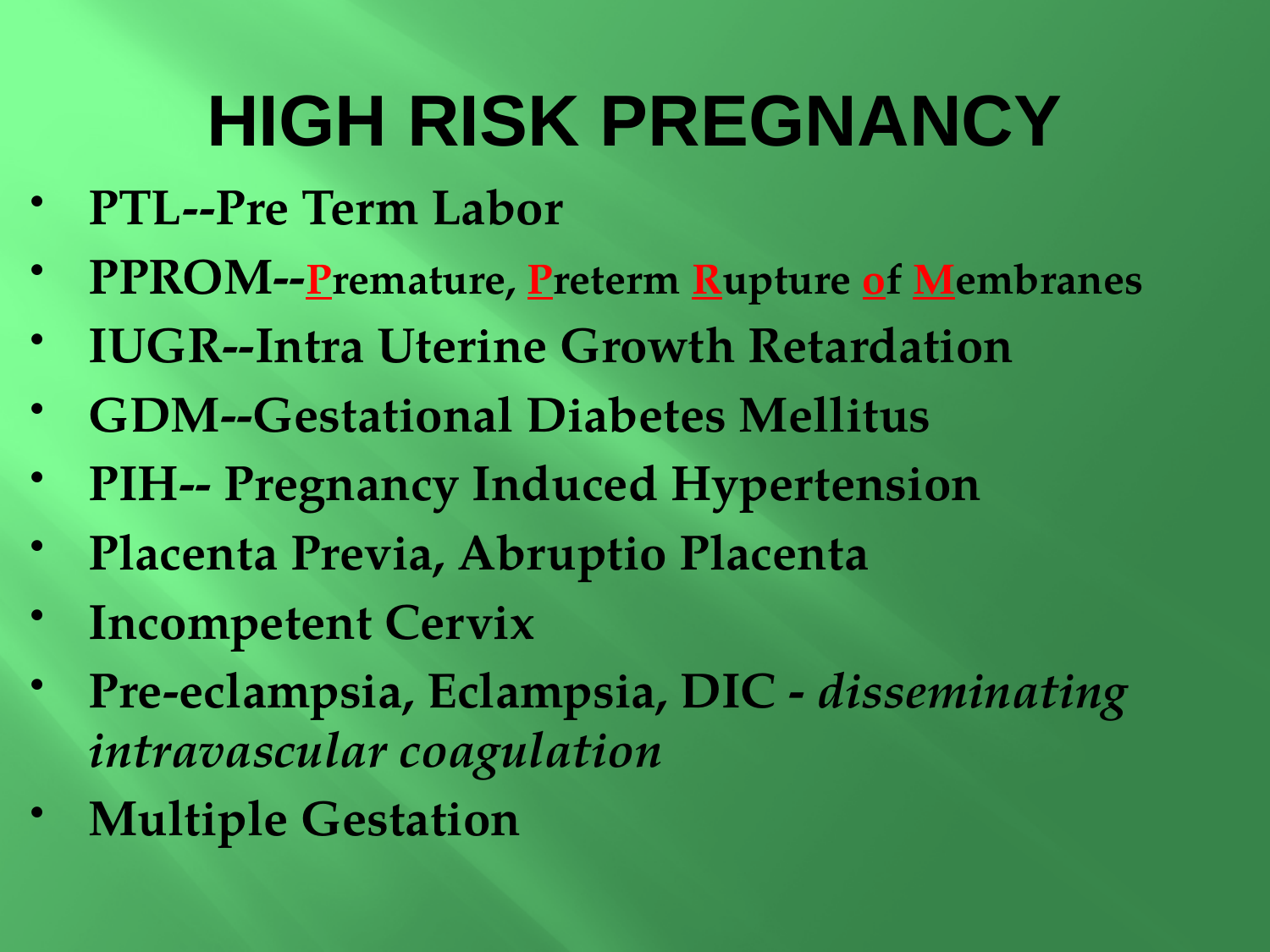

# HIGH RISK PREGNANCY
PTL--Pre Term Labor
PPROM--Premature, Preterm Rupture of Membranes
IUGR--Intra Uterine Growth Retardation
GDM--Gestational Diabetes Mellitus
PIH-- Pregnancy Induced Hypertension
Placenta Previa, Abruptio Placenta
Incompetent Cervix
Pre-eclampsia, Eclampsia, DIC - disseminating intravascular coagulation
Multiple Gestation